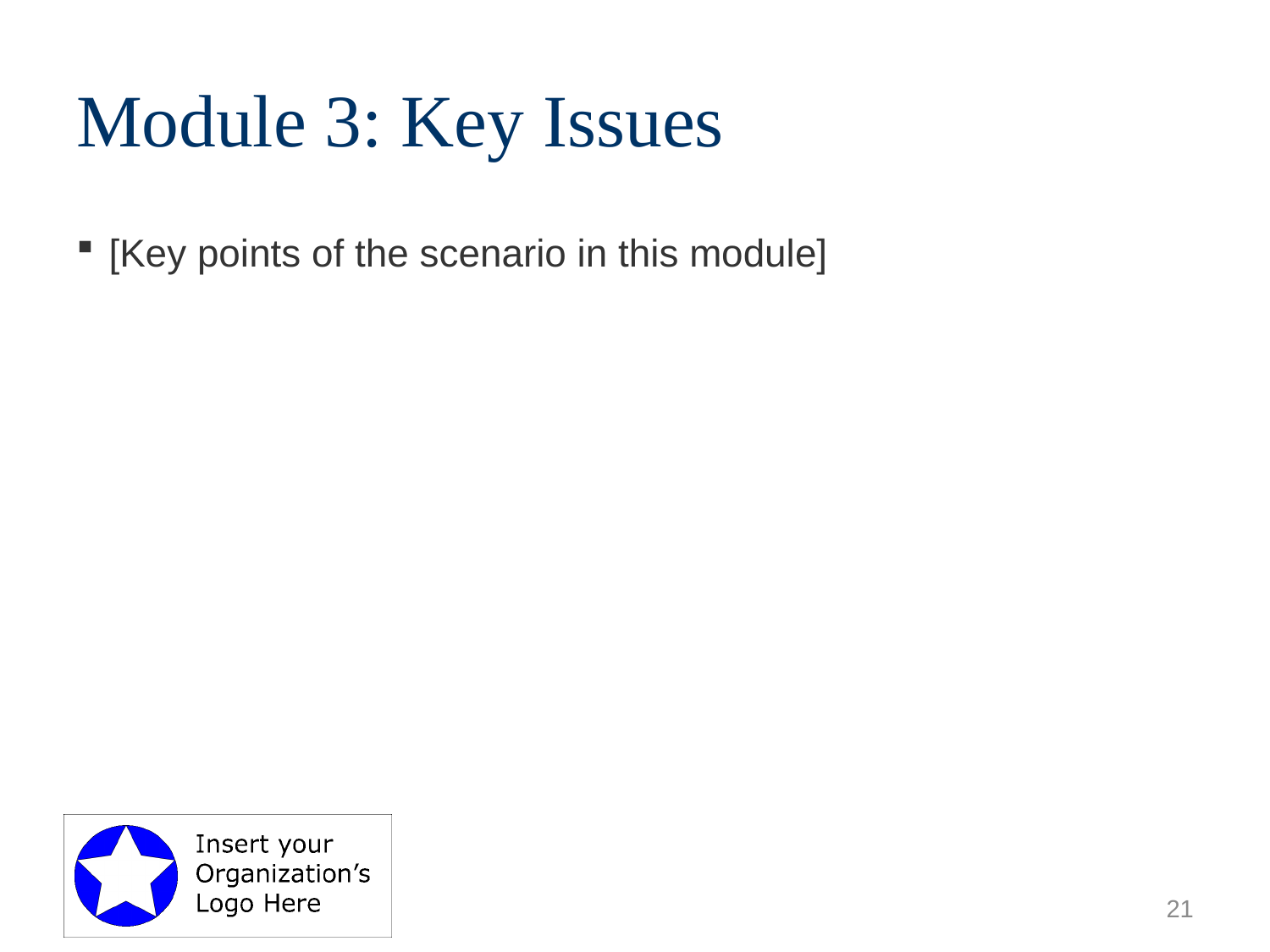

# Module 3: Key Issues
[Key points of the scenario in this module]
21